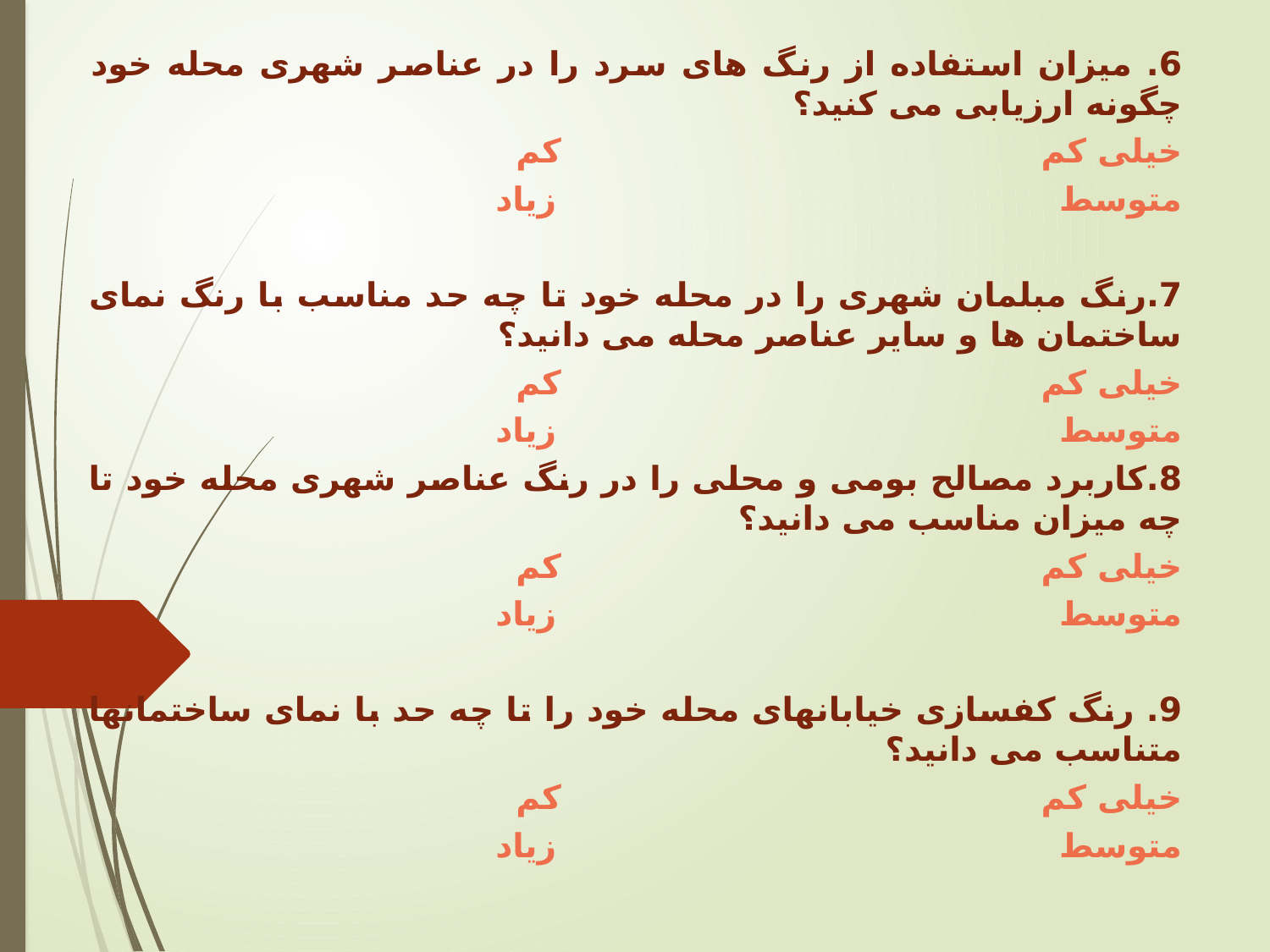

6. میزان استفاده از رنگ های سرد را در عناصر شهری محله خود چگونه ارزیابی می کنید؟
خیلی کم                                          کم
متوسط                                            زیاد

7.رنگ مبلمان شهری را در محله خود تا چه حد مناسب با رنگ نمای ساختمان ها و سایر عناصر محله می دانید؟
خیلی کم                                          کم
متوسط                                            زیاد
8.کاربرد مصالح بومی و محلی را در رنگ عناصر شهری محله خود تا چه میزان مناسب می دانید؟
خیلی کم                                          کم
متوسط                                            زیاد

9. رنگ کفسازی خیابانهای محله خود را تا چه حد با نمای ساختمانها متناسب می دانید؟
خیلی کم                                          کم
متوسط                                            زیاد